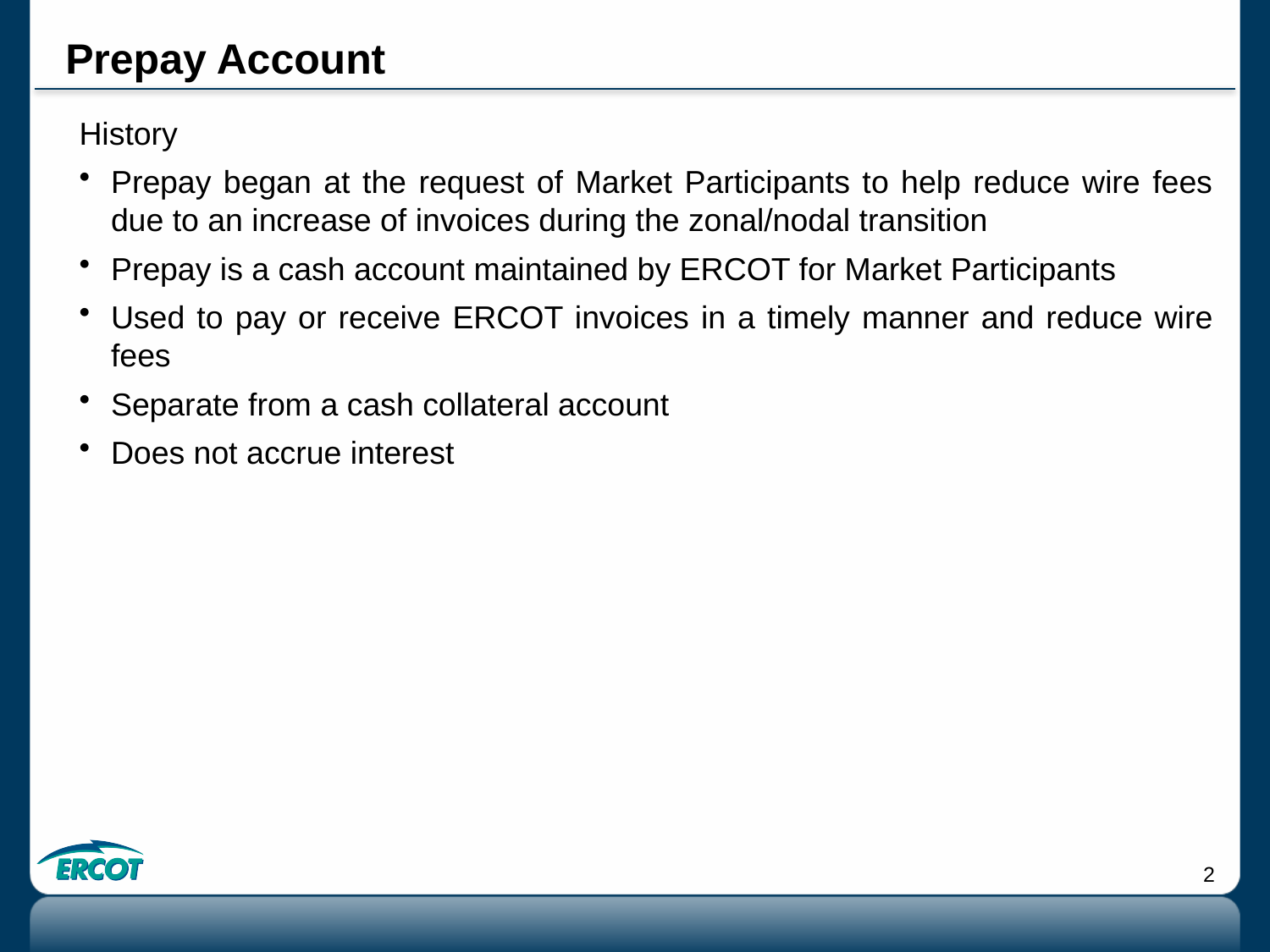

# Prepay Account
History
Prepay began at the request of Market Participants to help reduce wire fees due to an increase of invoices during the zonal/nodal transition
Prepay is a cash account maintained by ERCOT for Market Participants
Used to pay or receive ERCOT invoices in a timely manner and reduce wire fees
Separate from a cash collateral account
Does not accrue interest